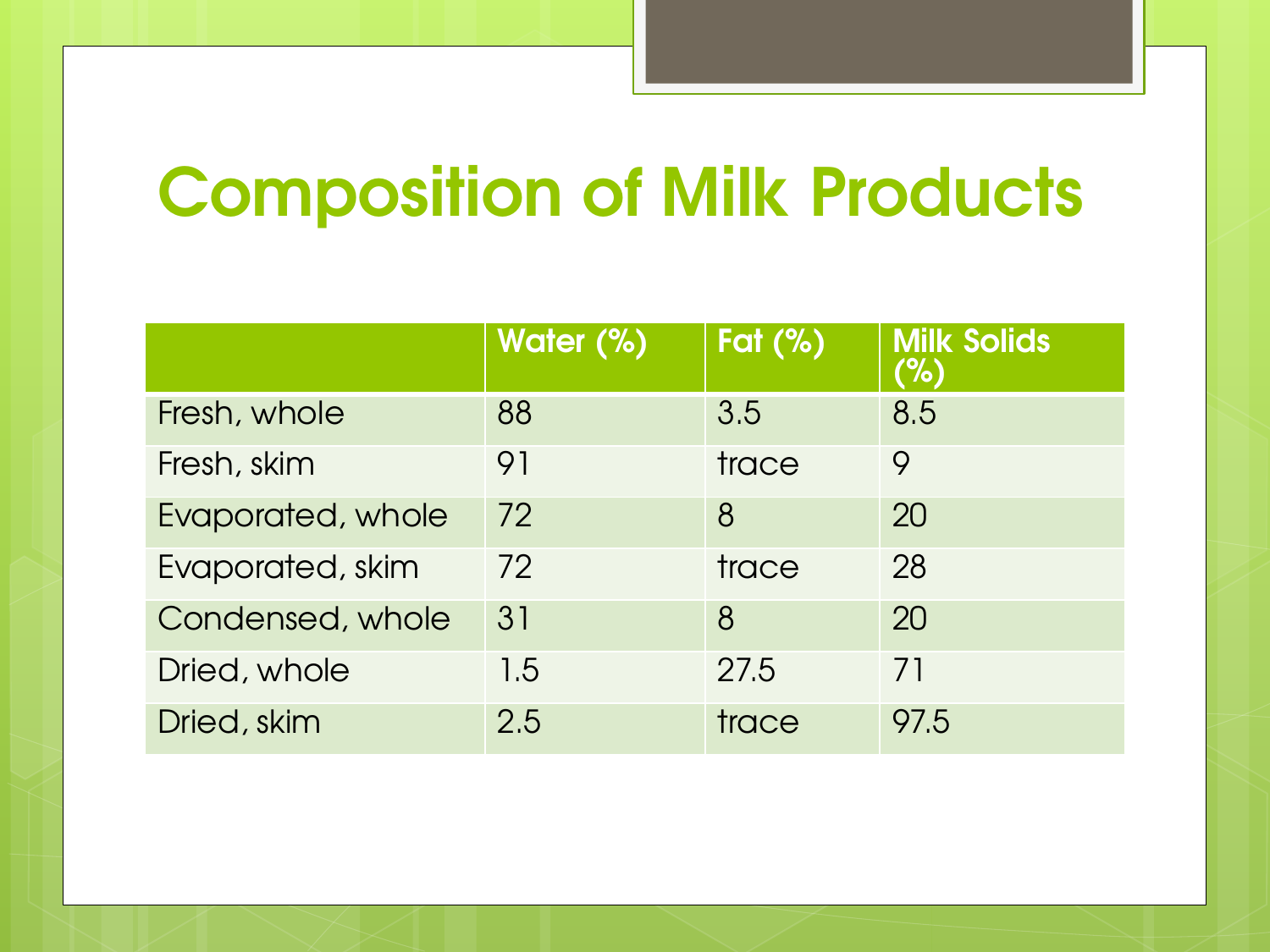

# Composition of Milk Products
|  | Water (%) | Fat (%) | Milk Solids (%) |
| --- | --- | --- | --- |
| Fresh, whole | 88 | 3.5 | 8.5 |
| Fresh, skim | 91 | trace | 9 |
| Evaporated, whole | 72 | 8 | 20 |
| Evaporated, skim | 72 | trace | 28 |
| Condensed, whole | 31 | 8 | 20 |
| Dried, whole | 1.5 | 27.5 | 71 |
| Dried, skim | 2.5 | trace | 97.5 |